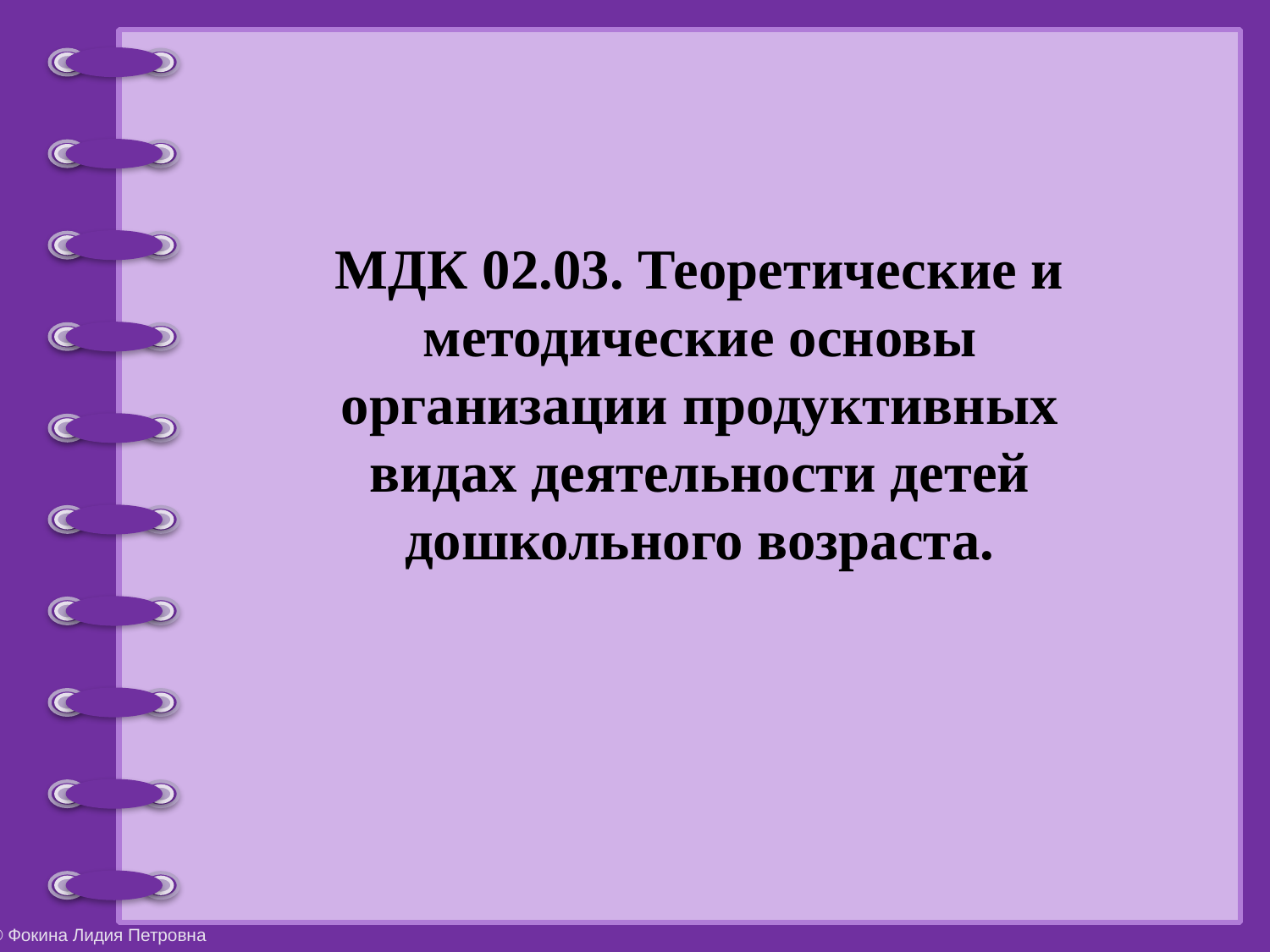

МДК 02.03. Теоретические и методические основы организации продуктивных видах деятельности детей дошкольного возраста.